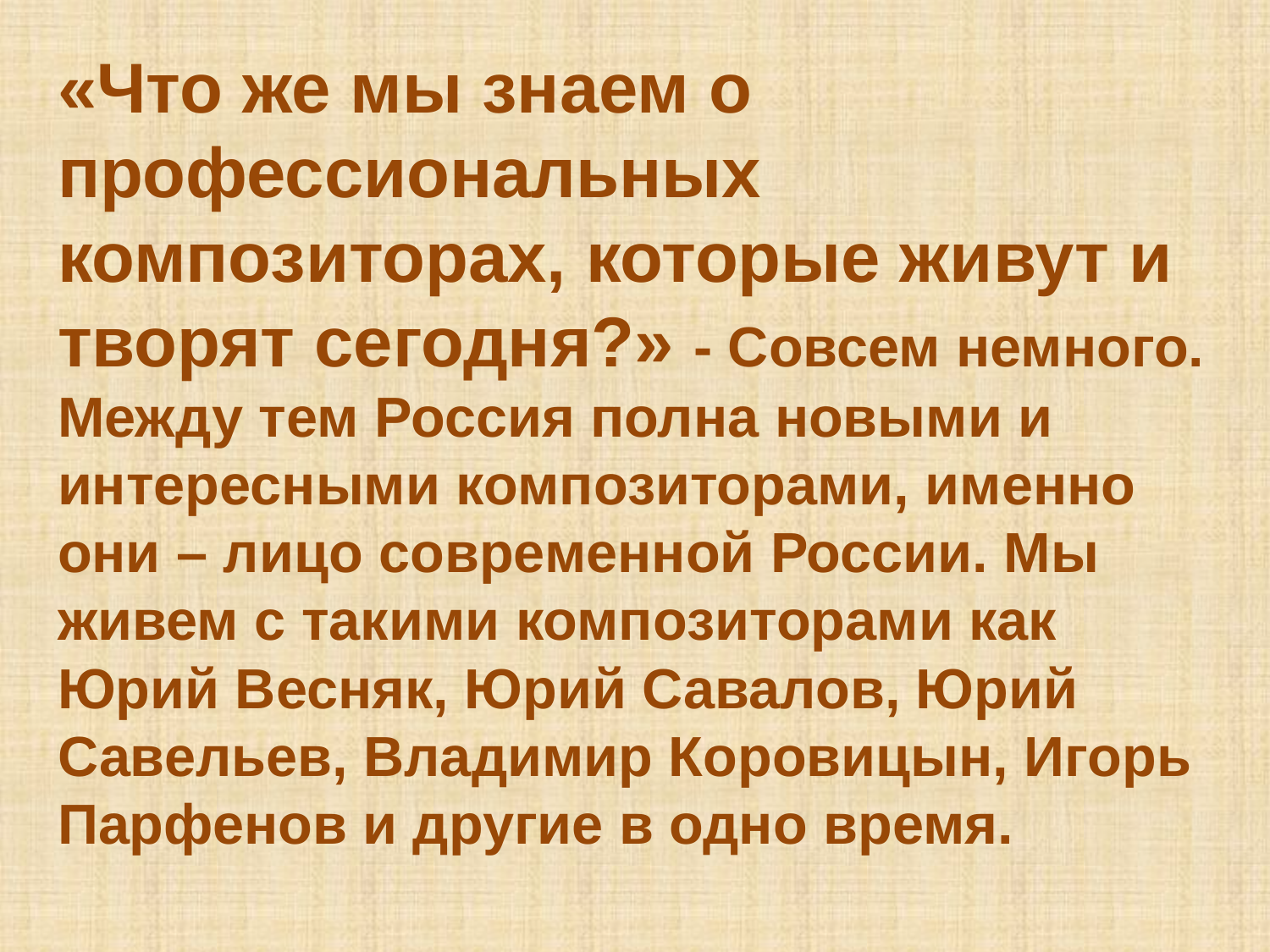

«Что же мы знаем о профессиональных композиторах, которые живут и творят сегодня?» - Совсем немного. Между тем Россия полна новыми и интересными композиторами, именно они – лицо современной России. Мы живем с такими композиторами как Юрий Весняк, Юрий Савалов, Юрий Савельев, Владимир Коровицын, Игорь Парфенов и другие в одно время.